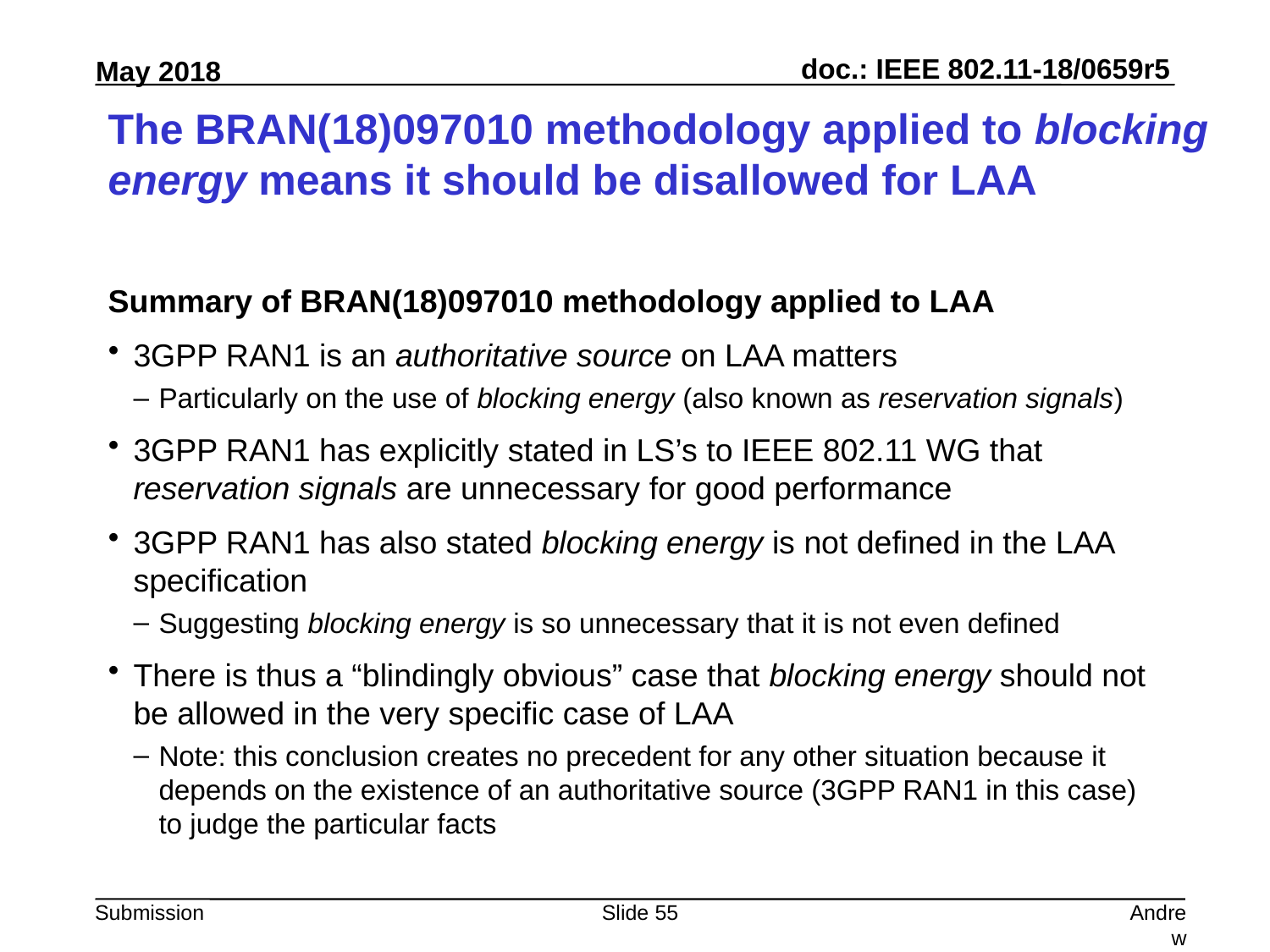

# The BRAN(18)097010 methodology applied to blocking energy means it should be disallowed for LAA
Summary of BRAN(18)097010 methodology applied to LAA
3GPP RAN1 is an authoritative source on LAA matters
Particularly on the use of blocking energy (also known as reservation signals)
3GPP RAN1 has explicitly stated in LS’s to IEEE 802.11 WG that reservation signals are unnecessary for good performance
3GPP RAN1 has also stated blocking energy is not defined in the LAA specification
Suggesting blocking energy is so unnecessary that it is not even defined
There is thus a “blindingly obvious” case that blocking energy should not be allowed in the very specific case of LAA
Note: this conclusion creates no precedent for any other situation because it depends on the existence of an authoritative source (3GPP RAN1 in this case) to judge the particular facts
Slide 55
Andrew Myles, Cisco